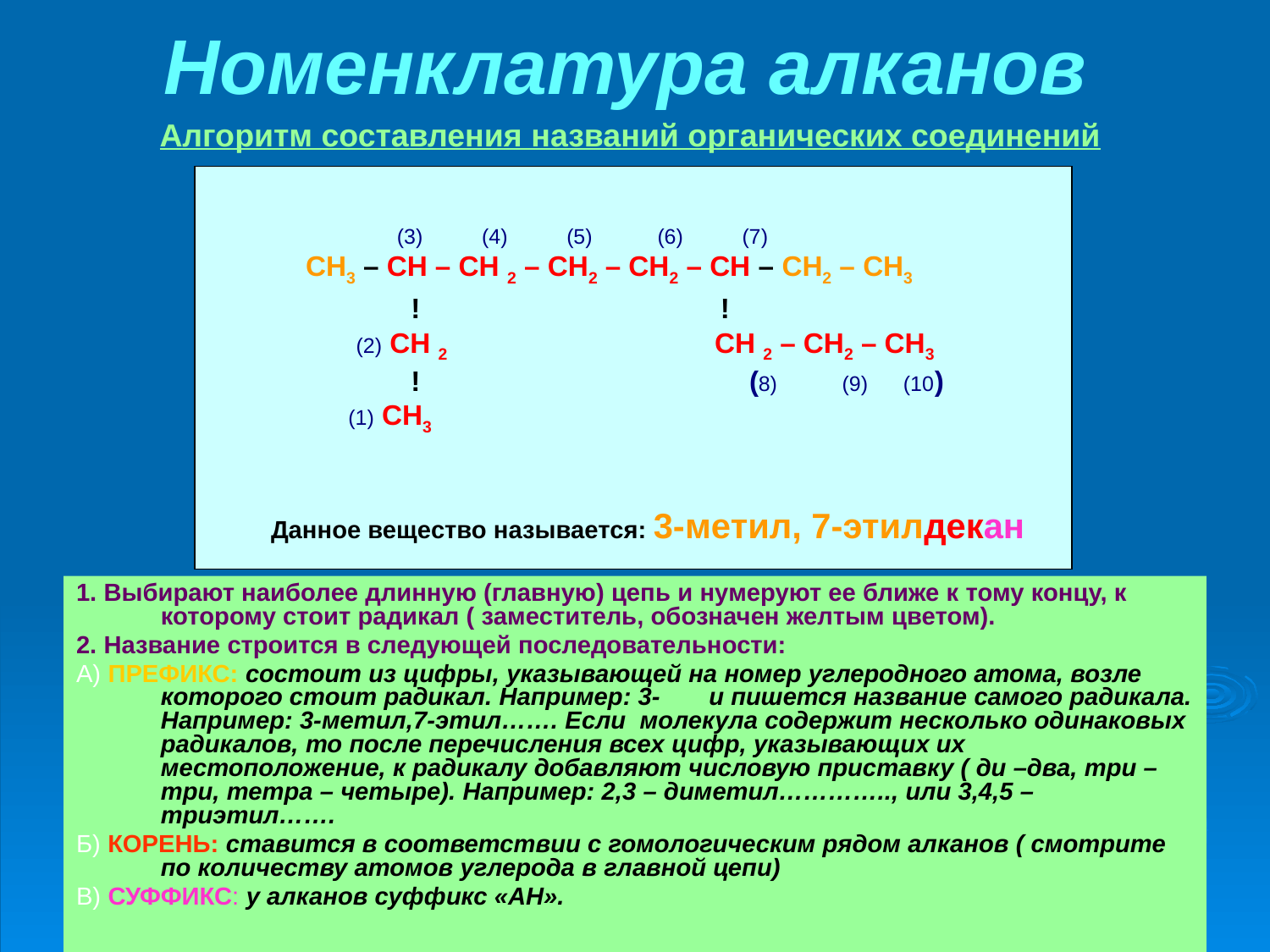

# Номенклатура алканов
Алгоритм составления названий органических соединений

                                (3)          (4)          (5)           (6)          (7)
               СН3 – СН – СН 2 – СН2 – СН2 – СН – СН2 – СН3
                          !                                  !
                   (2) СН 2                                   СН 2 – СН2 – СН3
                          !                                          (8)           (9)      (10)
                  (1) СН3

Данное вещество называется: 3-метил, 7-этилдекан

1. Выбирают наиболее длинную (главную) цепь и нумеруют ее ближе к тому концу, к которому стоит радикал ( заместитель, обозначен желтым цветом).
2. Название строится в следующей последовательности:
А) ПРЕФИКС: состоит из цифры, указывающей на номер углеродного атома, возле которого стоит радикал. Например: 3-       и пишется название самого радикала. Например: 3-метил,7-этил……. Если  молекула содержит несколько одинаковых радикалов, то после перечисления всех цифр, указывающих их местоположение, к радикалу добавляют числовую приставку ( ди –два, три – три, тетра – четыре). Например: 2,3 – диметил………….., или 3,4,5 – триэтил…….
Б) КОРЕНЬ: ставится в соответствии с гомологическим рядом алканов ( смотрите  по количеству атомов углерода в главной цепи)
В) СУФФИКС: у алканов суффикс «АН».